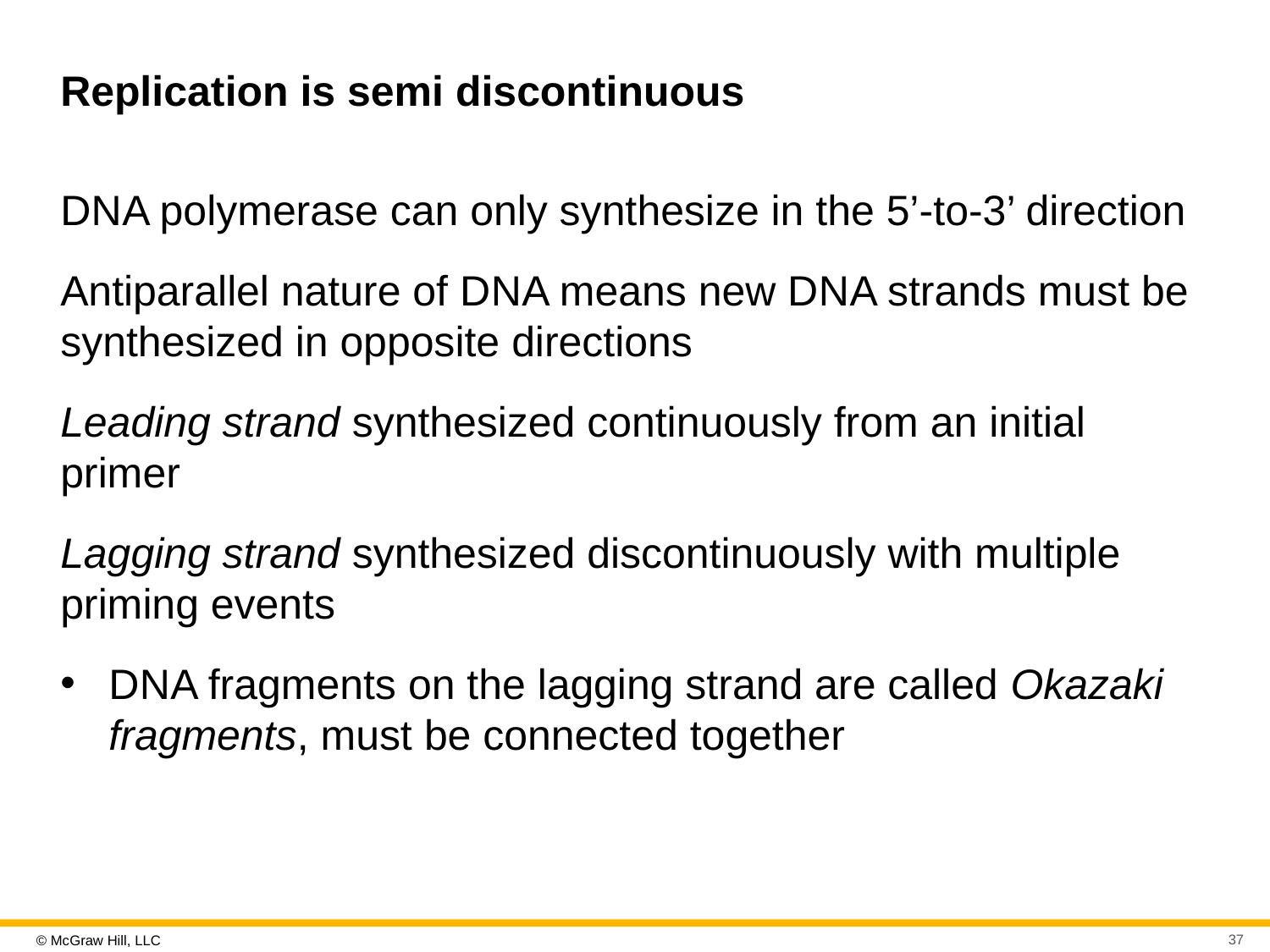

# Replication is semi discontinuous
D N A polymerase can only synthesize in the 5’-to-3’ direction
Antiparallel nature of D N A means new D N A strands must be synthesized in opposite directions
Leading strand synthesized continuously from an initial primer
Lagging strand synthesized discontinuously with multiple priming events
D N A fragments on the lagging strand are called Okazaki fragments, must be connected together
37